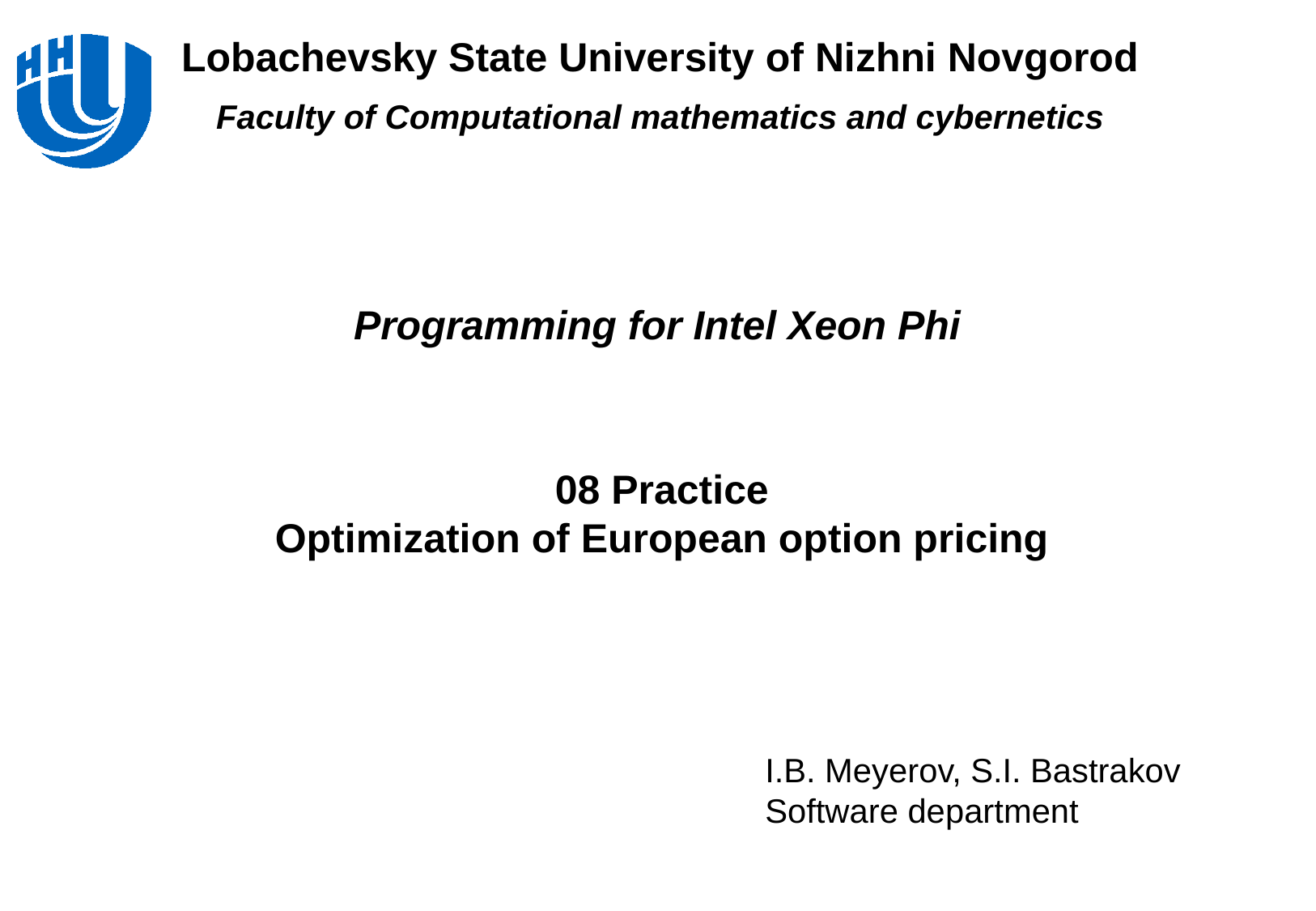

Programming for Intel Xeon Phi
# 08 Practice Optimization of European option pricing
I.B. Meyerov, S.I. Bastrakov
Software department